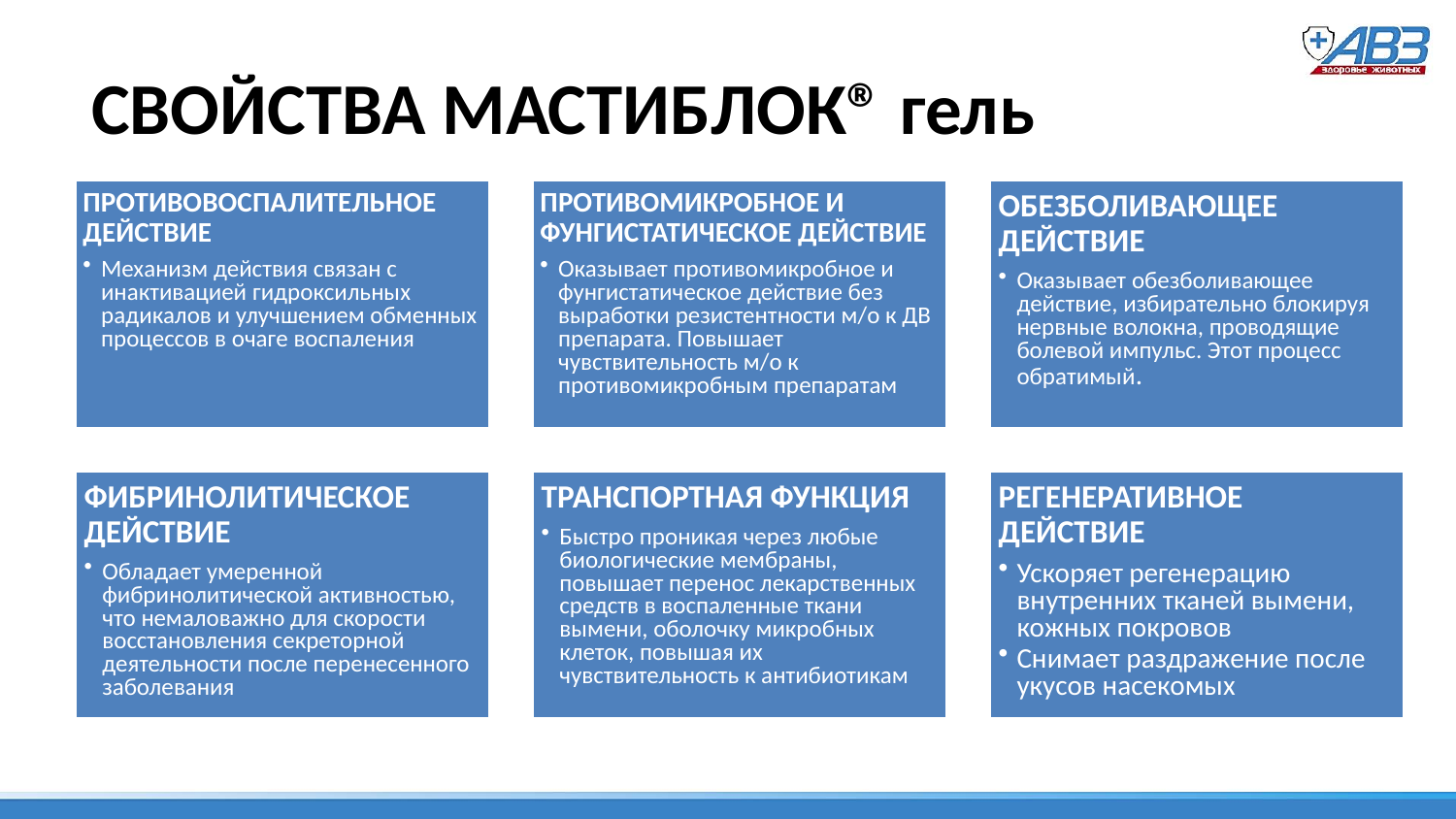

СВОЙСТВА МАСТИБЛОК® гель
ПРОТИВОВОСПАЛИТЕЛЬНОЕ ДЕЙСТВИЕ
Механизм действия связан с инактивацией гидроксильных радикалов и улучшением обменных процессов в очаге воспаления
ПРОТИВОМИКРОБНОЕ И ФУНГИСТАТИЧЕСКОЕ ДЕЙСТВИЕ
Оказывает противомикробное и фунгистатическое действие без выработки резистентности м/о к ДВ препарата. Повышает чувствительность м/о к противомикробным препаратам
ОБЕЗБОЛИВАЮЩЕЕ ДЕЙСТВИЕ
Оказывает обезболивающее действие, избирательно блокируя нервные волокна, проводящие болевой импульс. Этот процесс обратимый.
ФИБРИНОЛИТИЧЕСКОЕ ДЕЙСТВИЕ
Обладает умеренной фибринолитической активностью, что немаловажно для скорости восстановления секреторной деятельности после перенесенного заболевания
ТРАНСПОРТНАЯ ФУНКЦИЯ
Быстро проникая через любые биологические мембраны, повышает перенос лекарственных средств в воспаленные ткани вымени, оболочку микробных клеток, повышая их чувствительность к антибиотикам
РЕГЕНЕРАТИВНОЕ ДЕЙСТВИЕ
Ускоряет регенерацию  внутренних тканей вымени, кожных покровов
Снимает раздражение после укусов насекомых